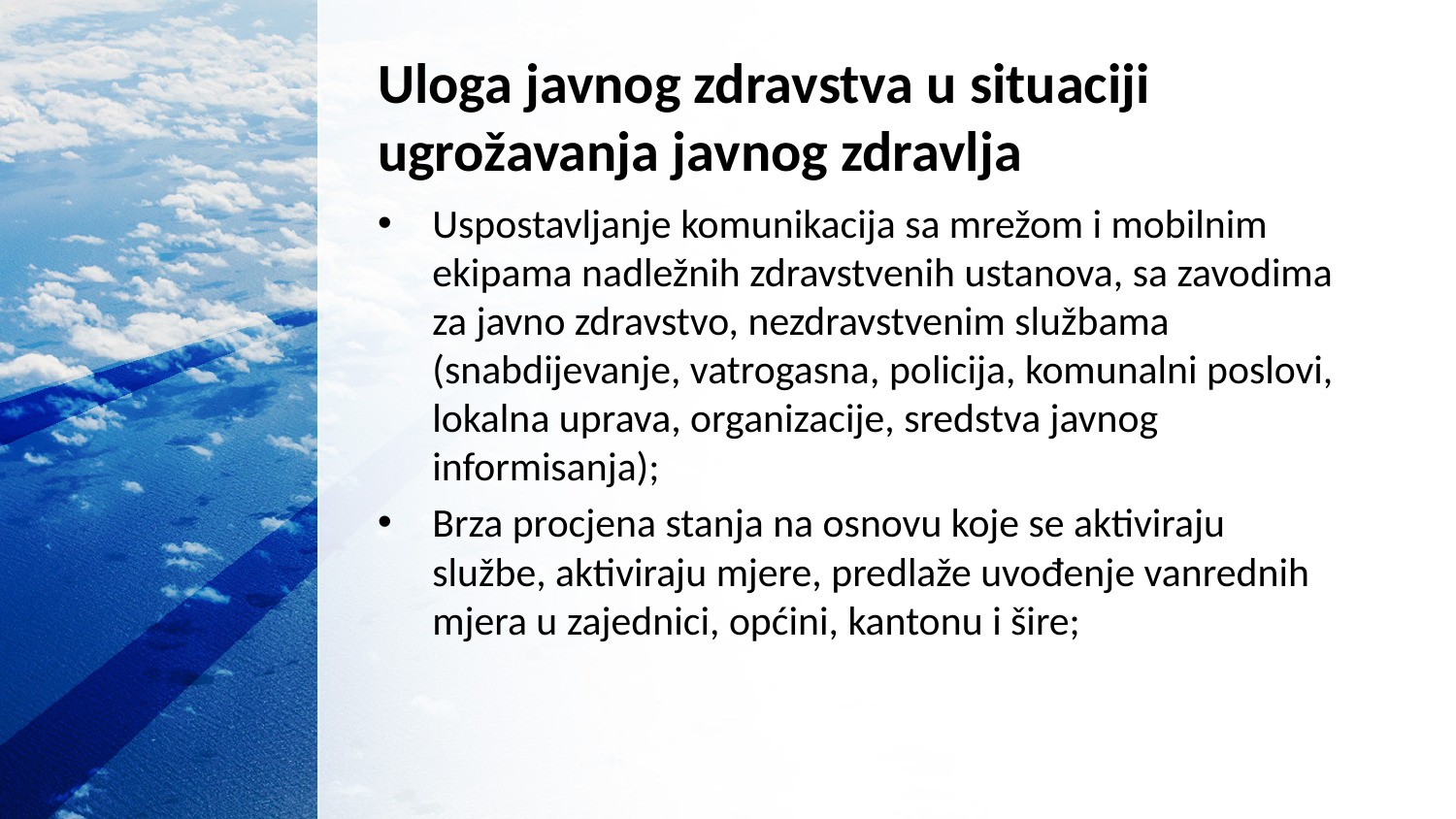

# Uloga javnog zdravstva u situaciji ugrožavanja javnog zdravlja
Uspostavljanje komunikacija sa mrežom i mobilnim ekipama nadležnih zdravstvenih ustanova, sa zavodima za javno zdravstvo, nezdravstvenim službama (snabdijevanje, vatrogasna, policija, komunalni poslovi, lokalna uprava, organizacije, sredstva javnog informisanja);
Brza procjena stanja na osnovu koje se aktiviraju službe, aktiviraju mjere, predlaže uvođenje vanrednih mjera u zajednici, općini, kantonu i šire;